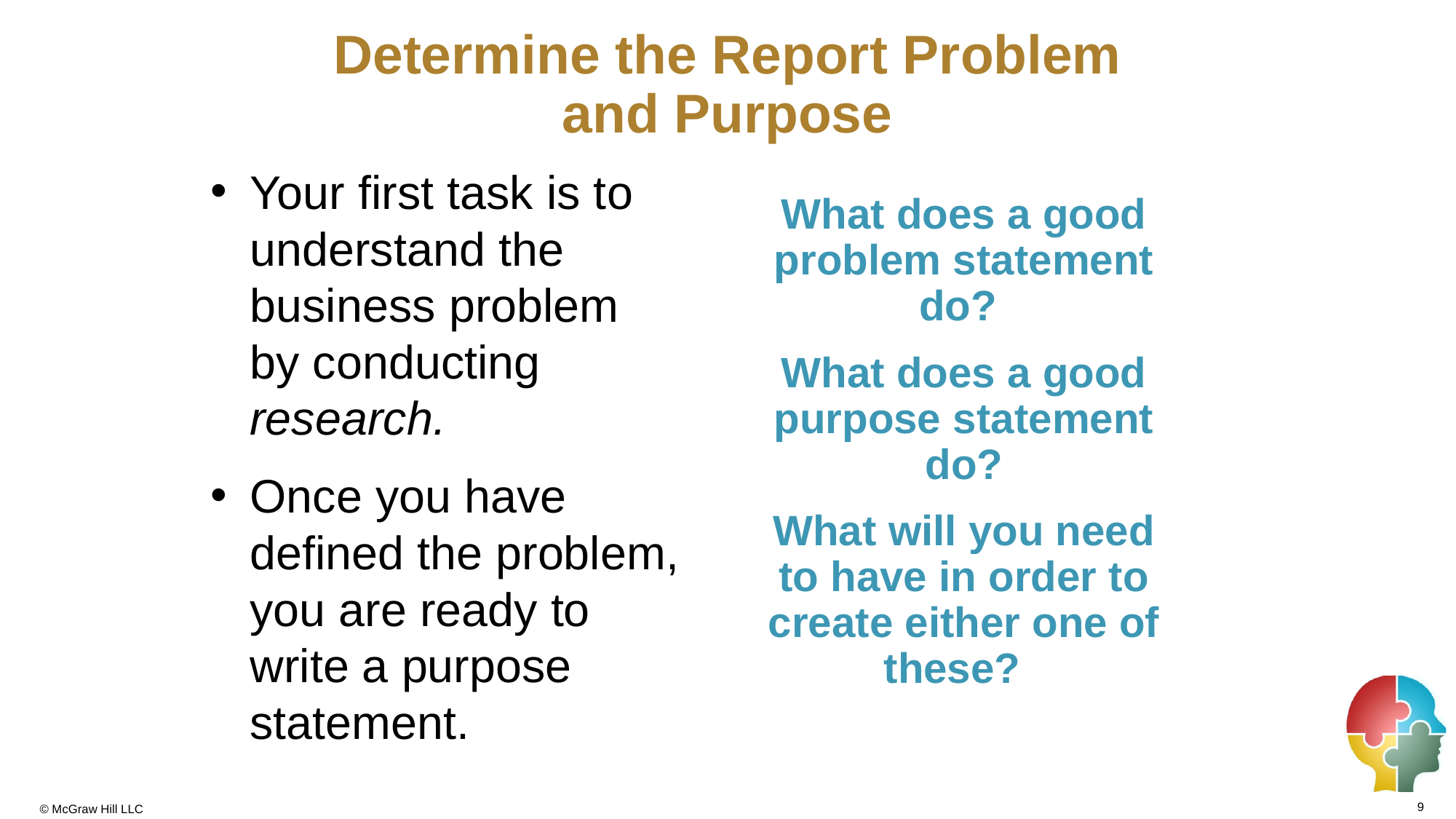

# Determine the Report Problem and Purpose
Your first task is to understand the business problem by conducting research.
Once you have defined the problem, you are ready to write a purpose statement.
What does a good problem statement do?
What does a good purpose statement do?
What will you need to have in order to create either one of these?
9